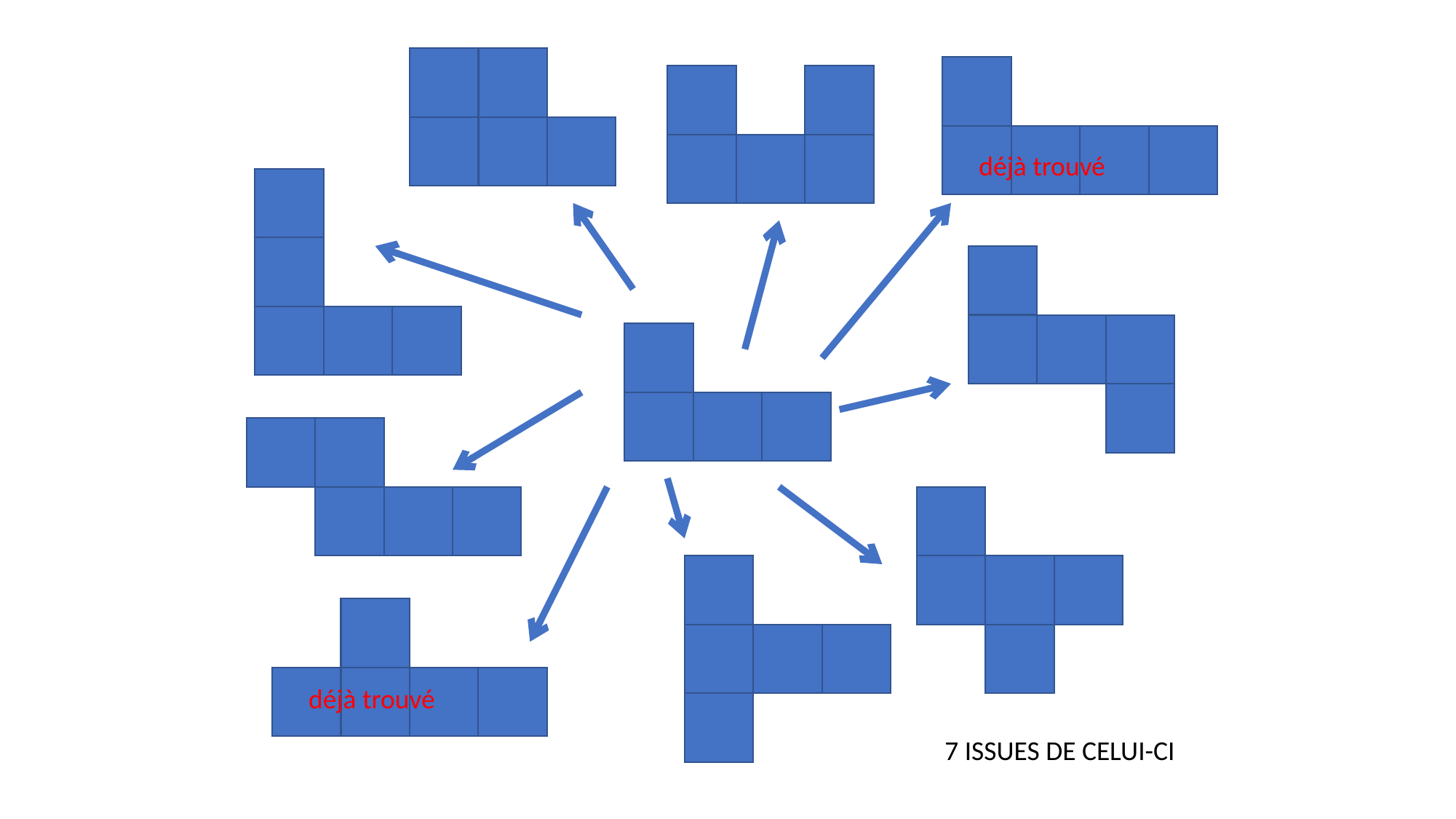

déjà trouvé

déjà trouvé

7 ISSUES DE CELUI-CI